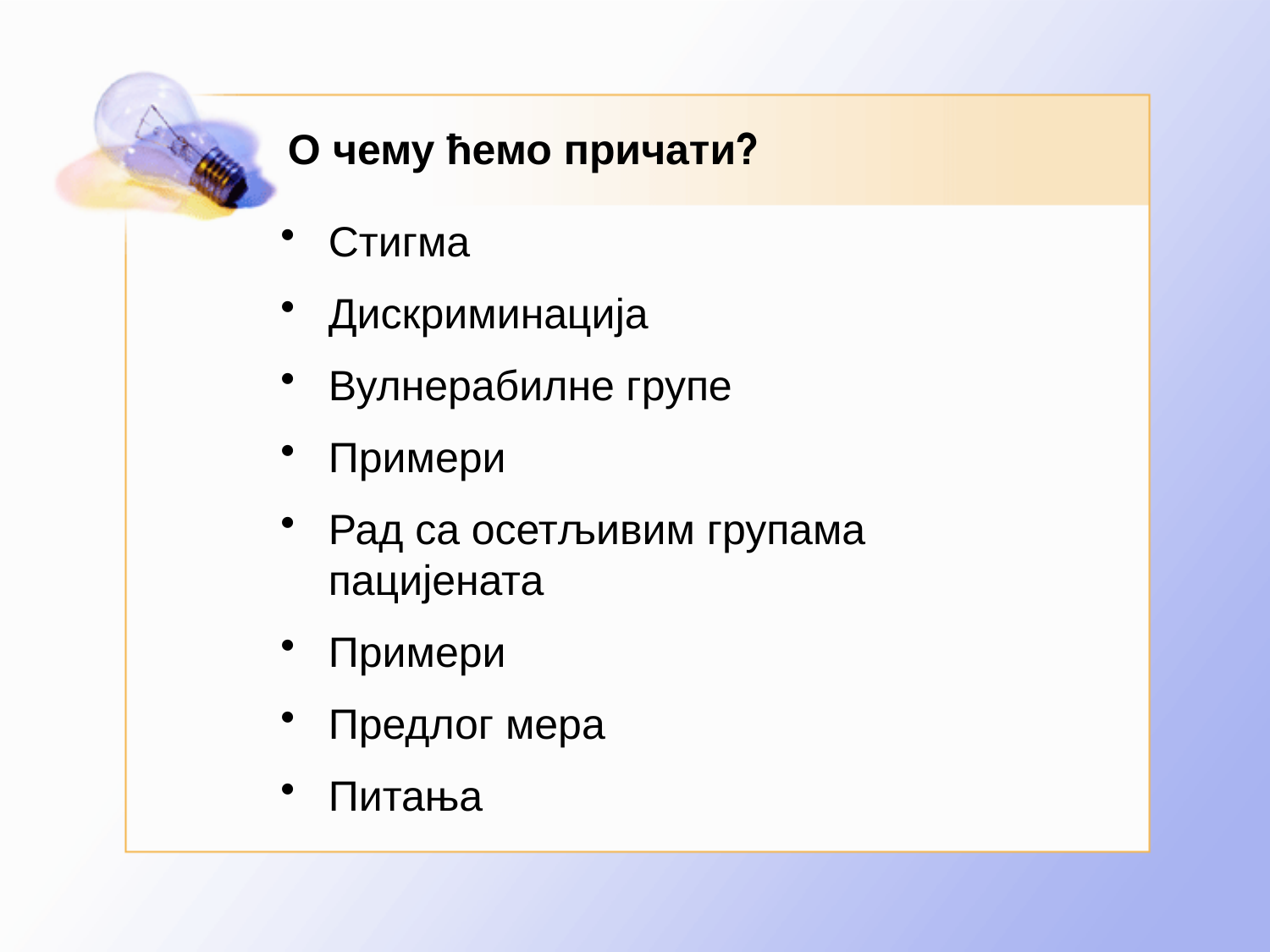

# О чему ћемо причати?
Стигма
Дискриминација
Вулнерабилне групе
Примери
Рад са осетљивим групама пацијената
Примери
Предлог мера
Питања